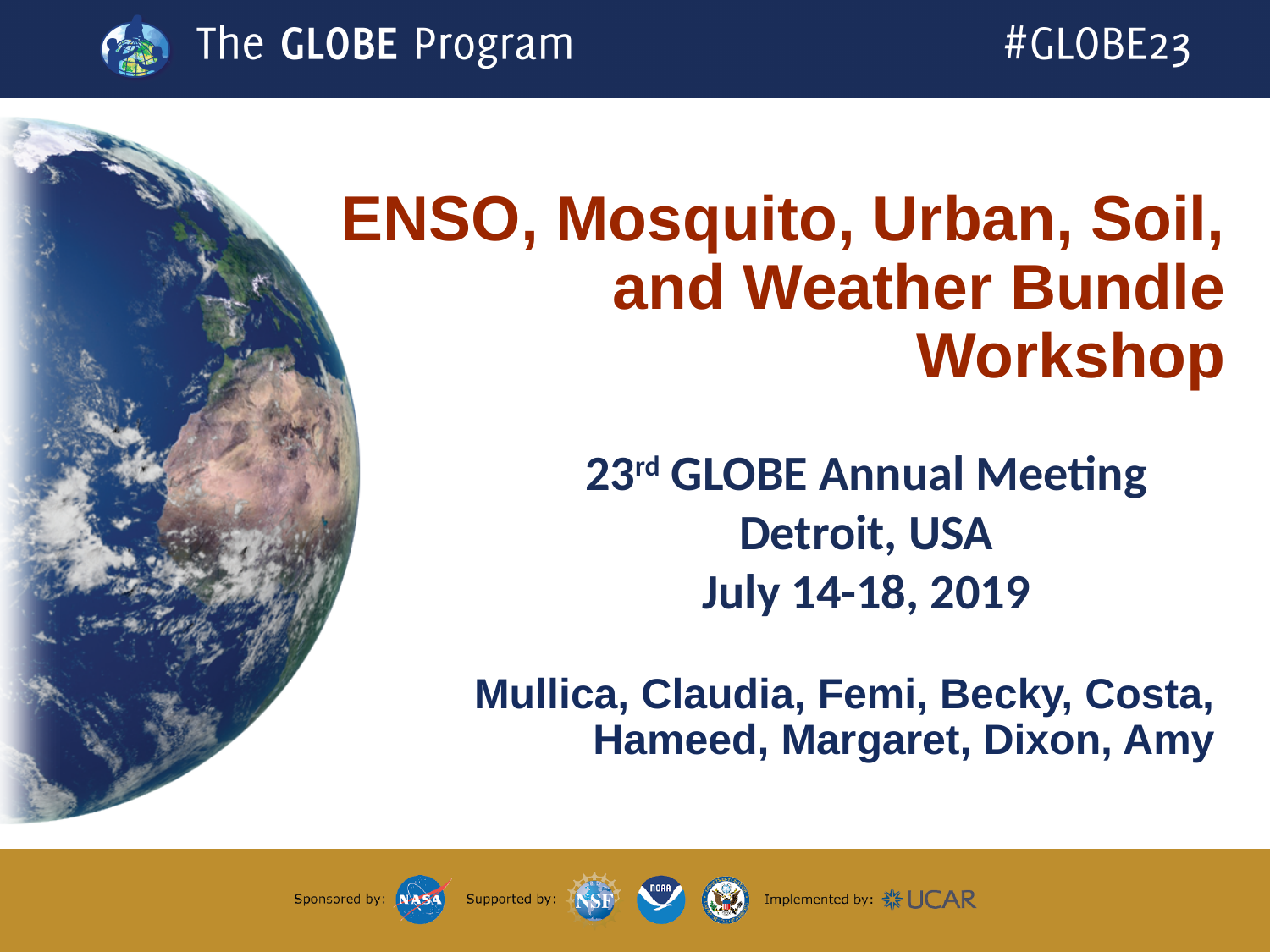

# ENSO, Mosquito, Urban, Soil, and Weather Bundle Workshop
23rd GLOBE Annual Meeting
Detroit, USA
July 14-18, 2019
Mullica, Claudia, Femi, Becky, Costa, Hameed, Margaret, Dixon, Amy